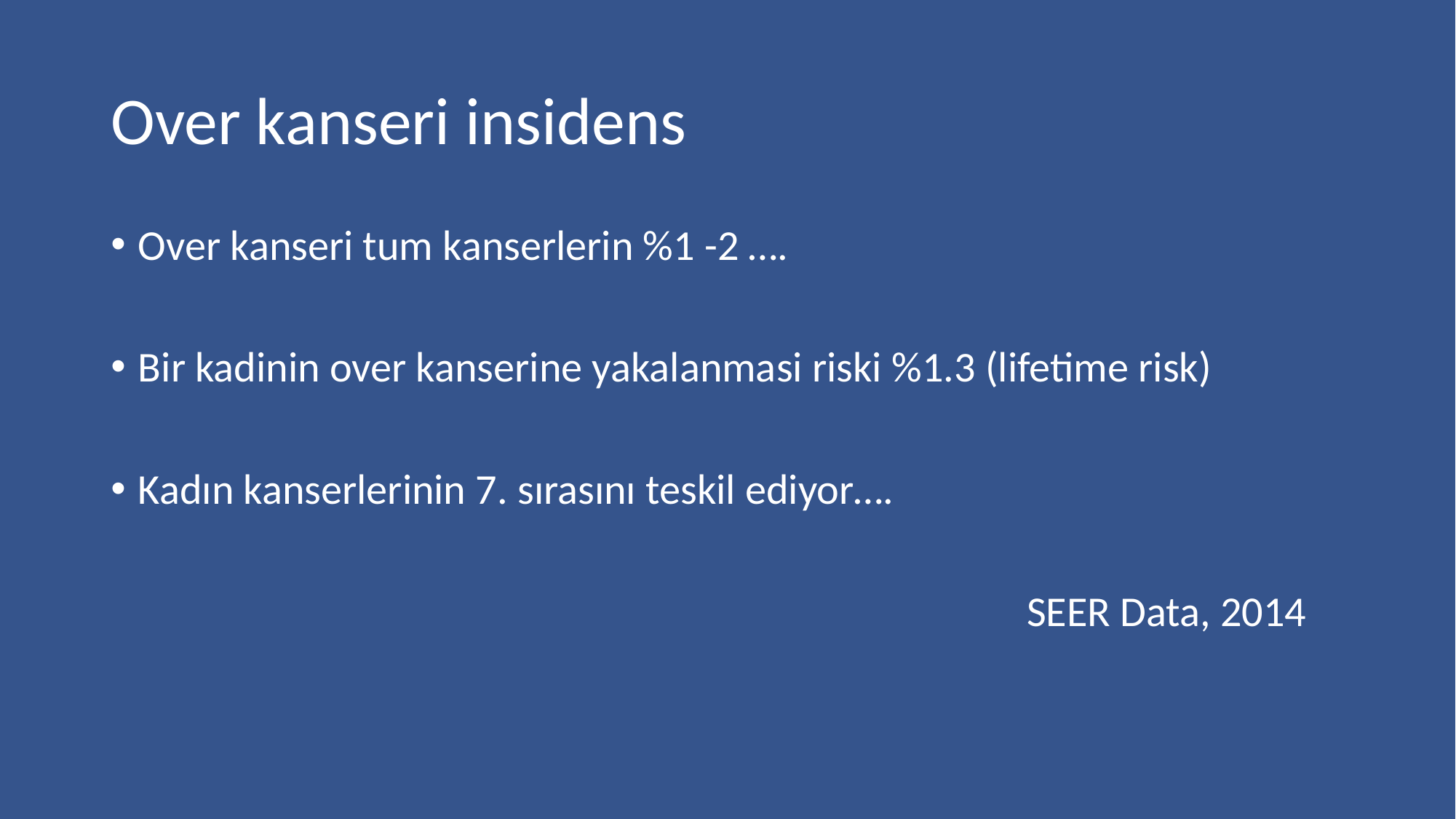

# Over kanseri insidens
Over kanseri tum kanserlerin %1 -2 ….

Bir kadinin over kanserine yakalanmasi riski %1.3 (lifetime risk)

Kadın kanserlerinin 7. sırasını teskil ediyor….

                                                                                               SEER Data, 2014